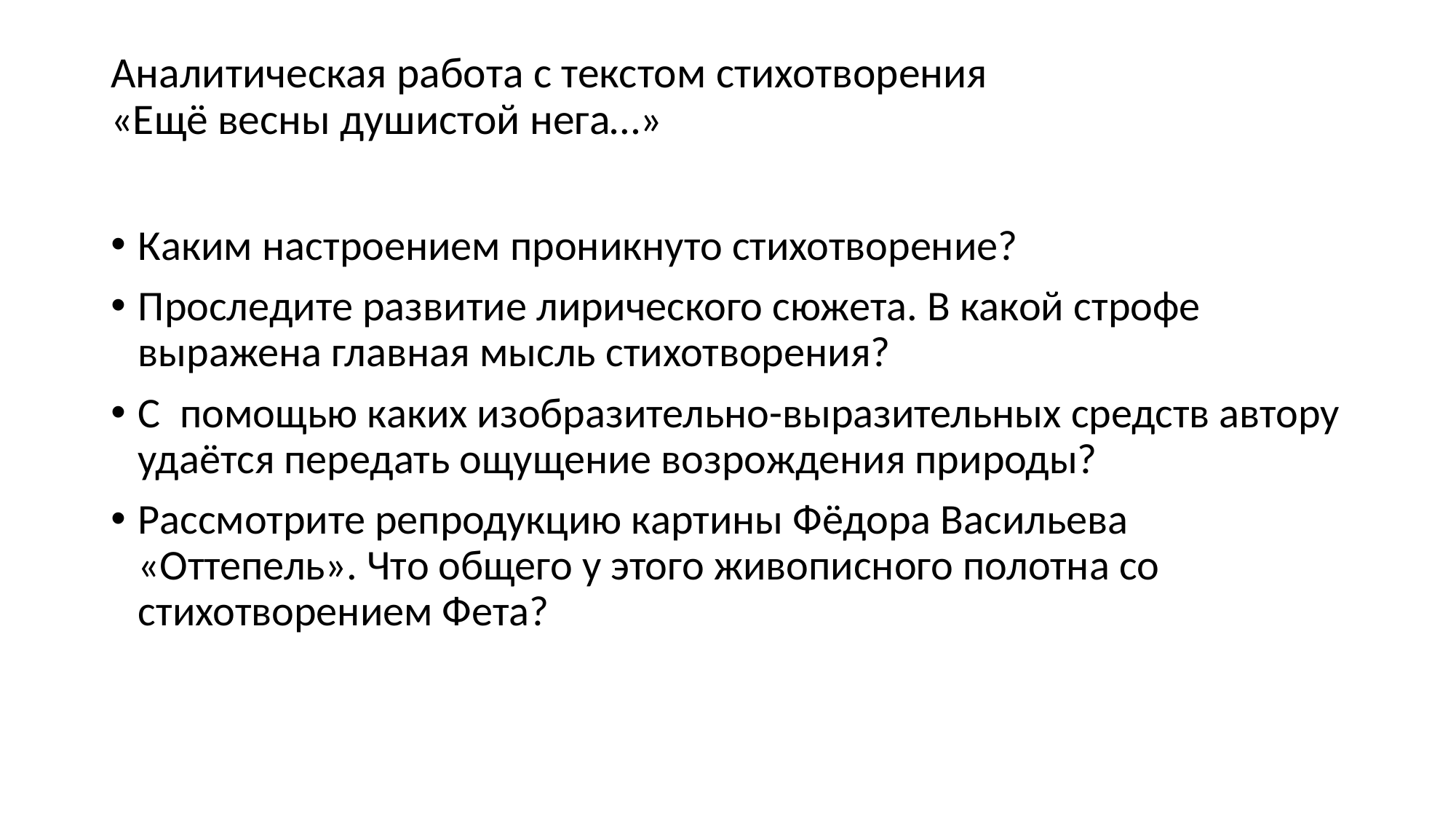

# Аналитическая работа с текстом стихотворения «Ещё весны душистой нега…»
Каким настроением проникнуто стихотворение?
Проследите развитие лирического сюжета. В какой строфе выражена главная мысль стихотворения?
С  помощью каких изобразительно-выразительных средств автору удаётся передать ощущение возрождения природы?
Рассмотрите репродукцию картины Фёдора Васильева «Оттепель». Что общего у этого живописного полотна со стихотворением Фета?